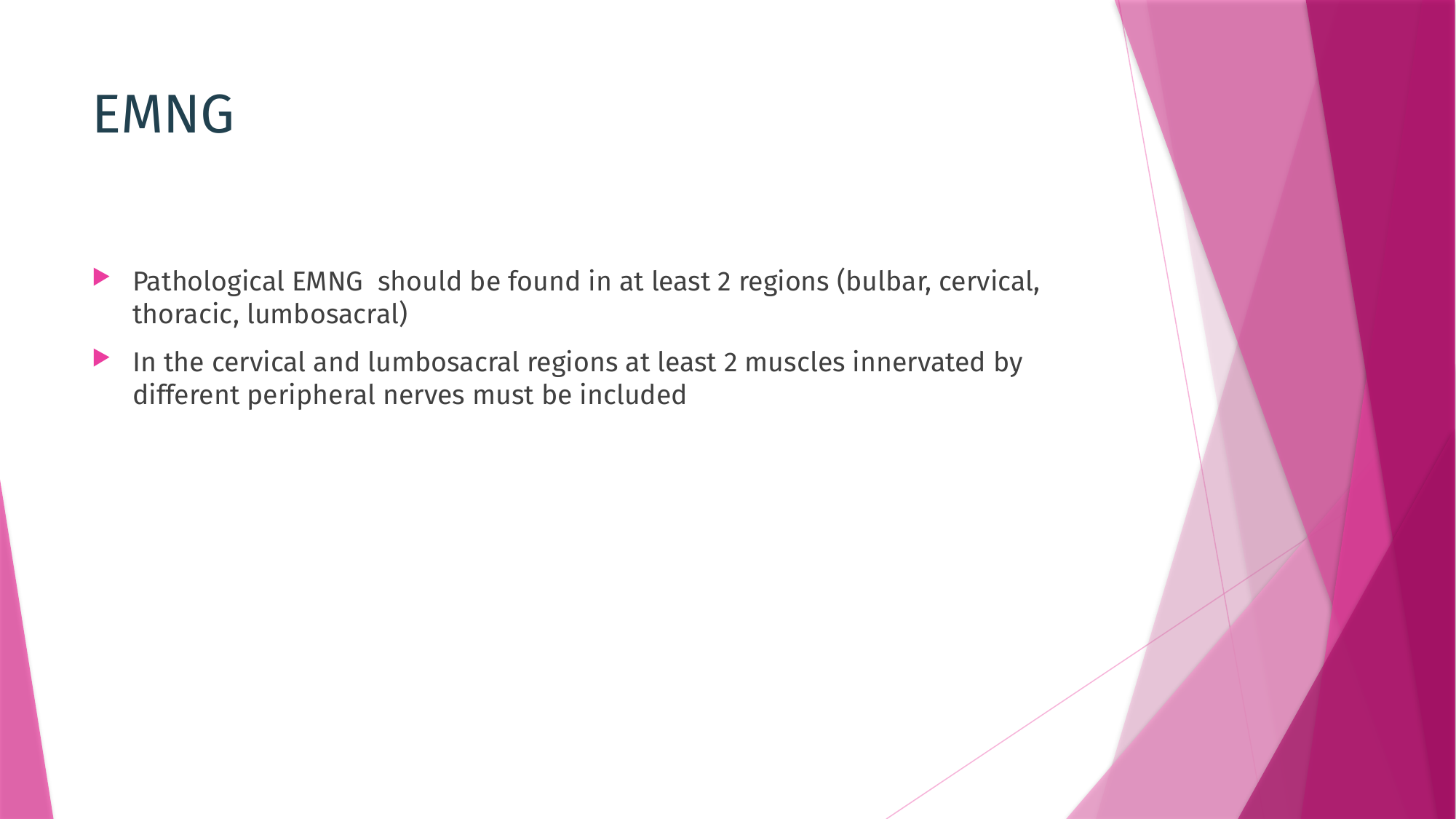

# ЕMNG
Pathological EMNG  should be found in at least 2 regions (bulbar, cervical, thoracic, lumbosacral)
In the cervical and lumbosacral regions at least 2 muscles innervated by different peripheral nerves must be included